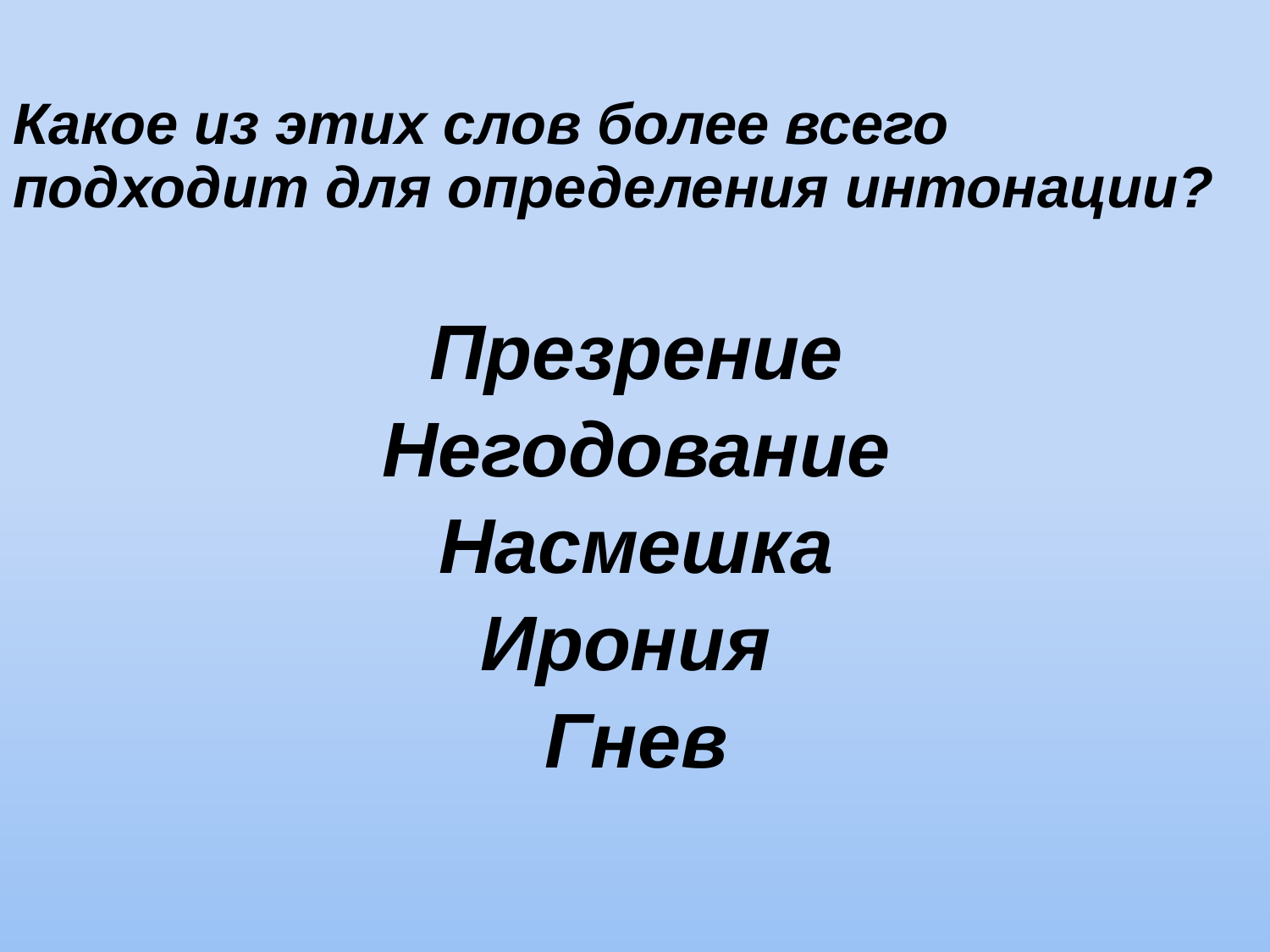

# Какое из этих слов более всего подходит для определения интонации?
Презрение
Негодование
Насмешка
Ирония
Гнев